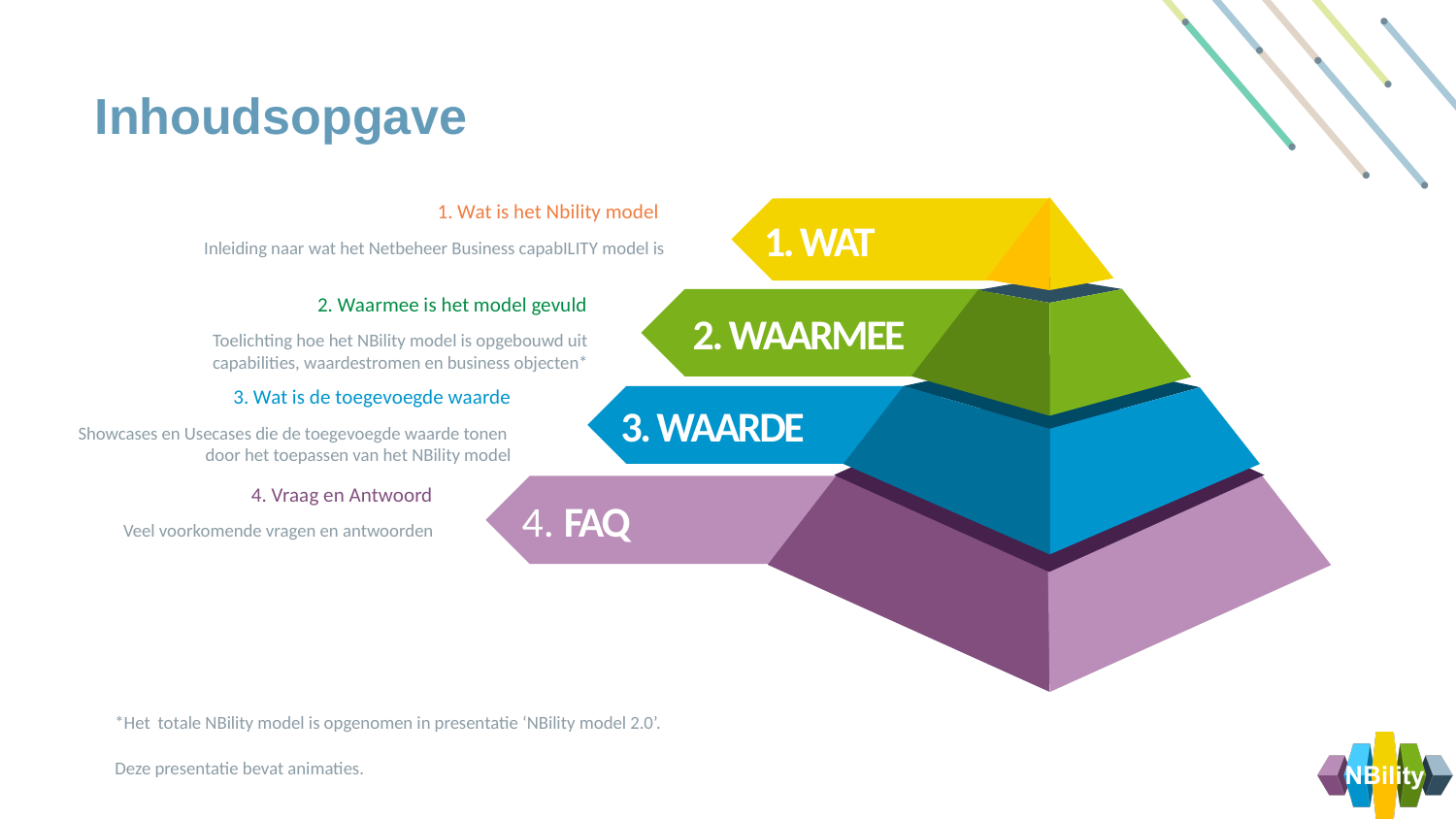

# Inhoudsopgave
1. Wat is het Nbility model
Inleiding naar wat het Netbeheer Business capabILITY model is

1. WAT

2. Waarmee is het model gevuld
Toelichting hoe het NBility model is opgebouwd uit capabilities, waardestromen en business objecten*

2. WAARMEE

3. Wat is de toegevoegde waarde
Showcases en Usecases die de toegevoegde waarde tonen
door het toepassen van het NBility model

3. WAARDE
4. Vraag en Antwoord
Veel voorkomende vragen en antwoorden
4. FAQ
*Het totale NBility model is opgenomen in presentatie ‘NBility model 2.0’.

Deze presentatie bevat animaties.